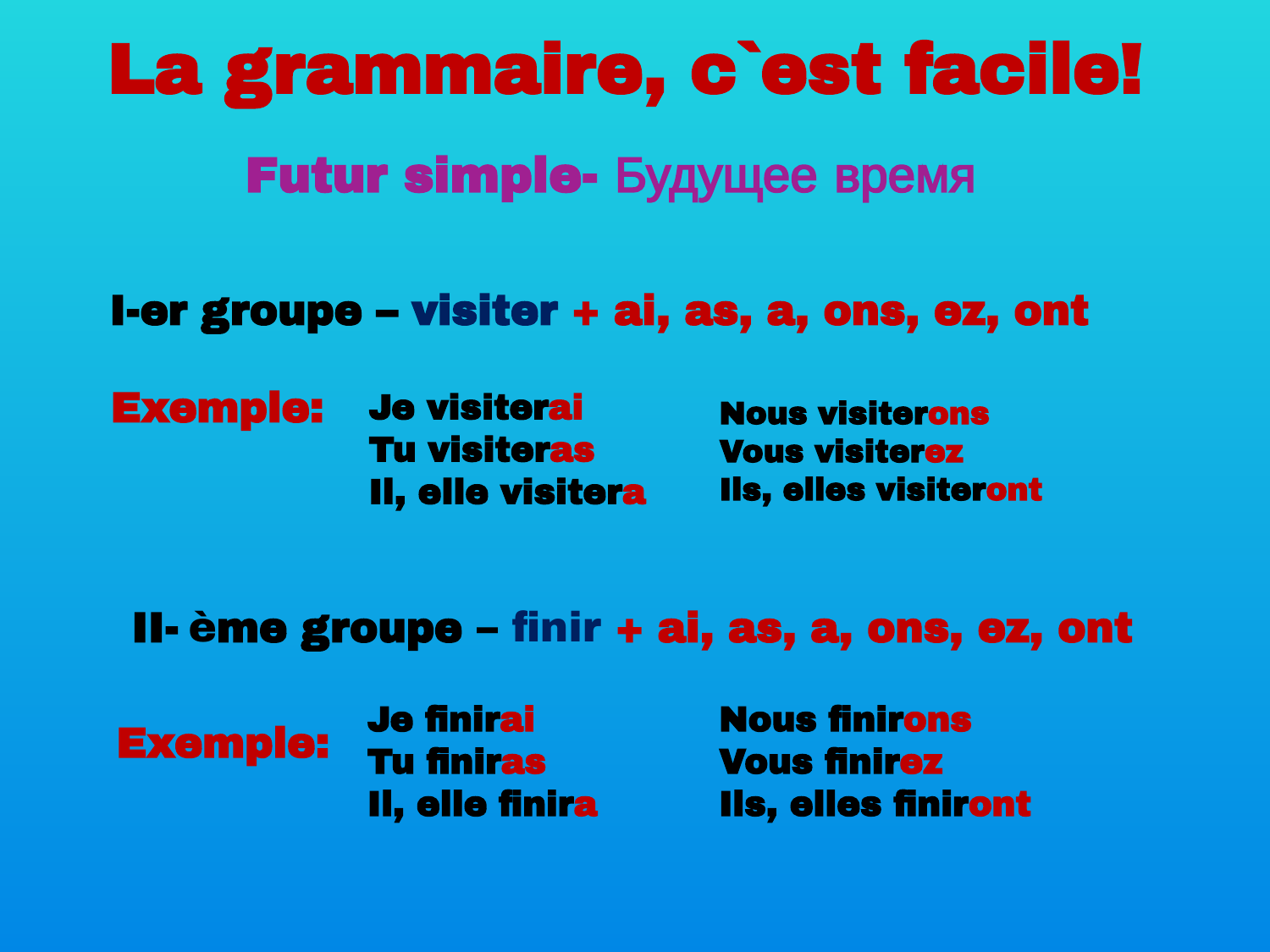

La grammaire, c`est facile!
Futur simple- Будущее время
I-er groupe – visiter + ai, as, a, ons, ez, ont
Exemple:
Je visiterai
Tu visiteras
Il, elle visitera

Nous visiterons
Vous visiterez
Ils, elles visiteront

II- ème groupe – finir + ai, as, a, ons, ez, ont

Je finirai
Tu finiras
Il, elle finira

Nous finirons
Vous finirez
Ils, elles finiront
Exemple: